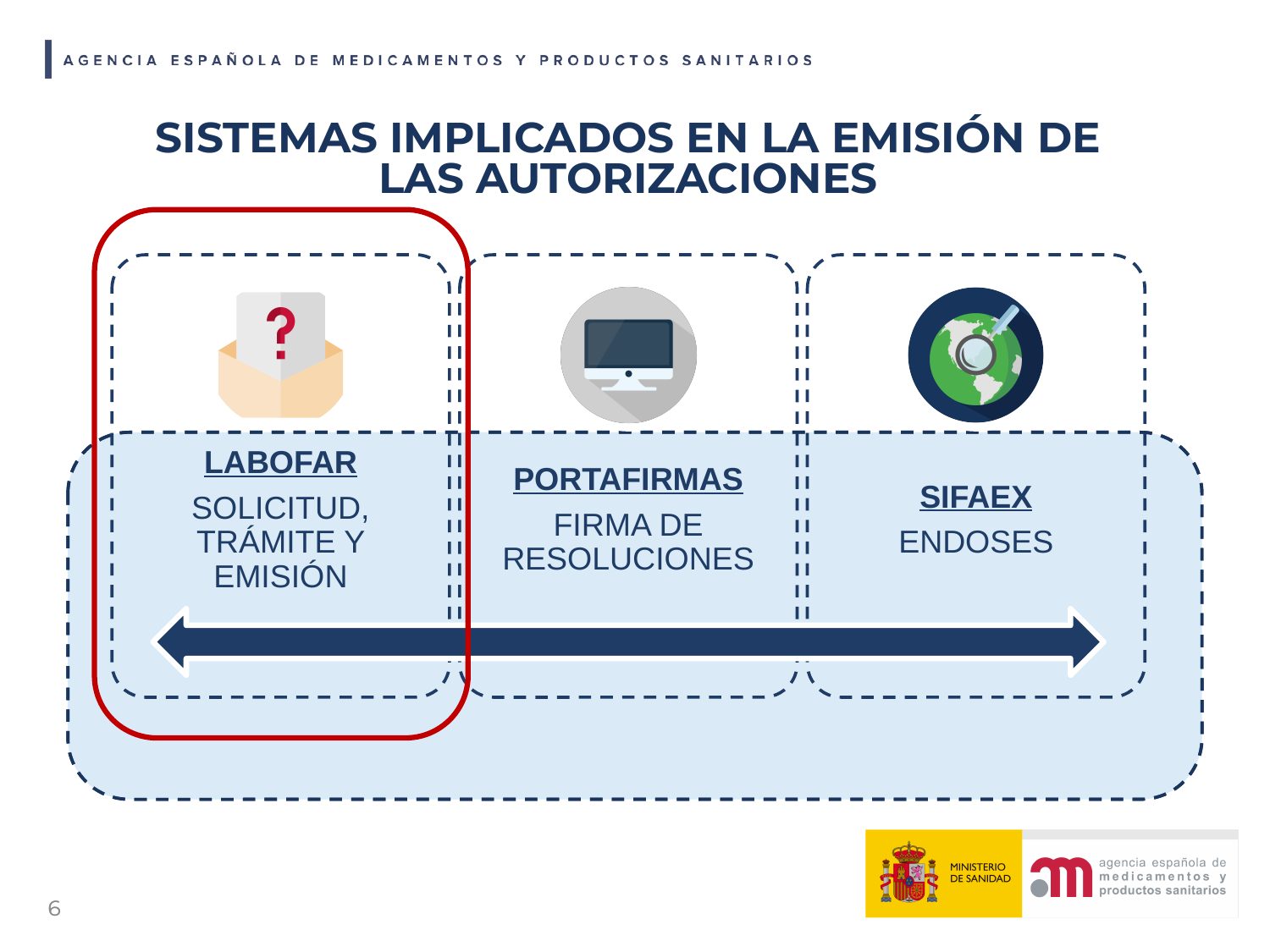

SISTEMAS IMPLICADOS EN LA EMISIÓN DE LAS AUTORIZACIONES

LABOFAR
SOLICITUD, TRÁMITE Y EMISIÓN
PORTAFIRMAS
FIRMA DE RESOLUCIONES
SIFAEX
ENDOSES